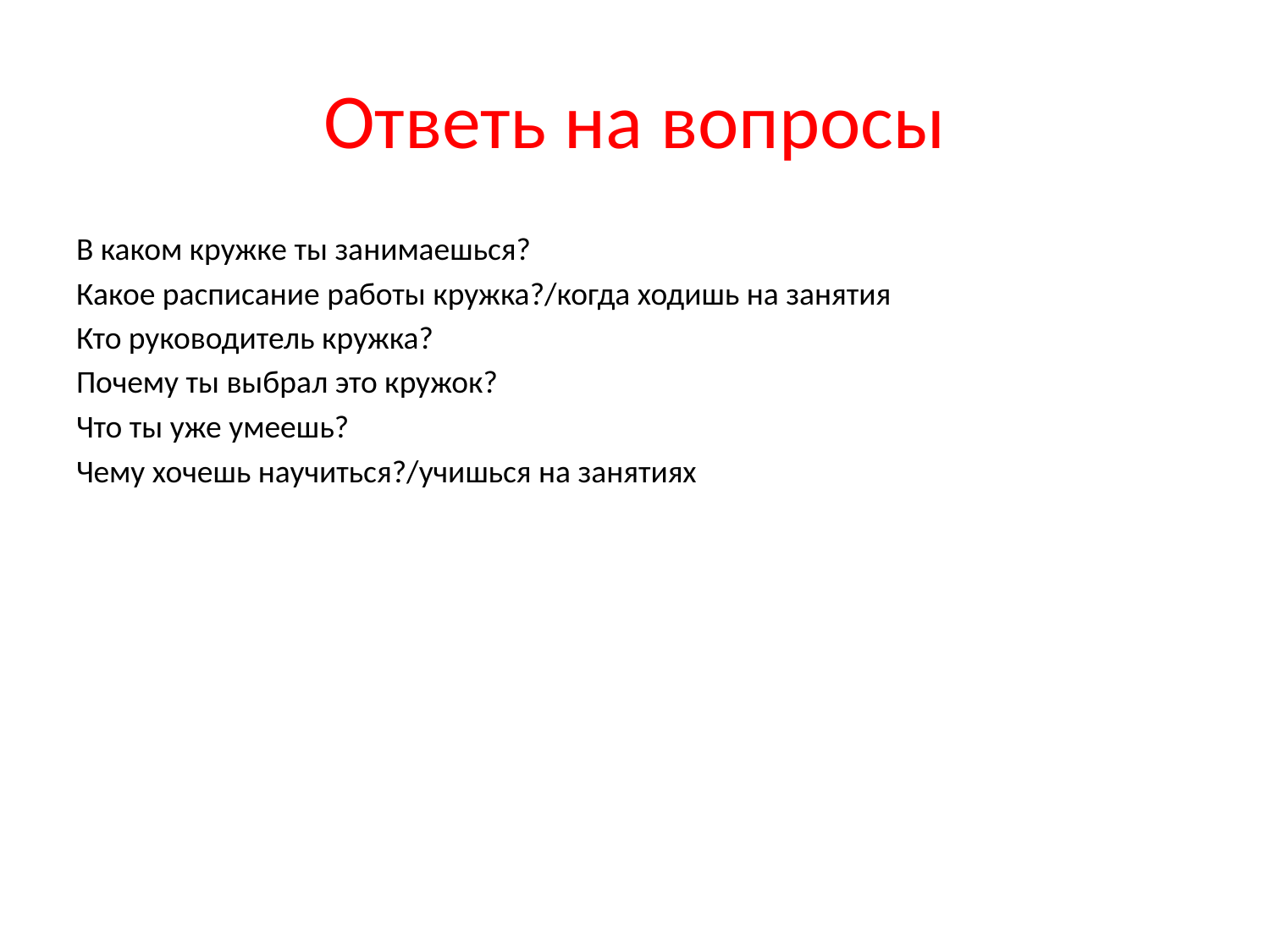

# Ответь на вопросы
В каком кружке ты занимаешься?
Какое расписание работы кружка?/когда ходишь на занятия
Кто руководитель кружка?
Почему ты выбрал это кружок?
Что ты уже умеешь?
Чему хочешь научиться?/учишься на занятиях